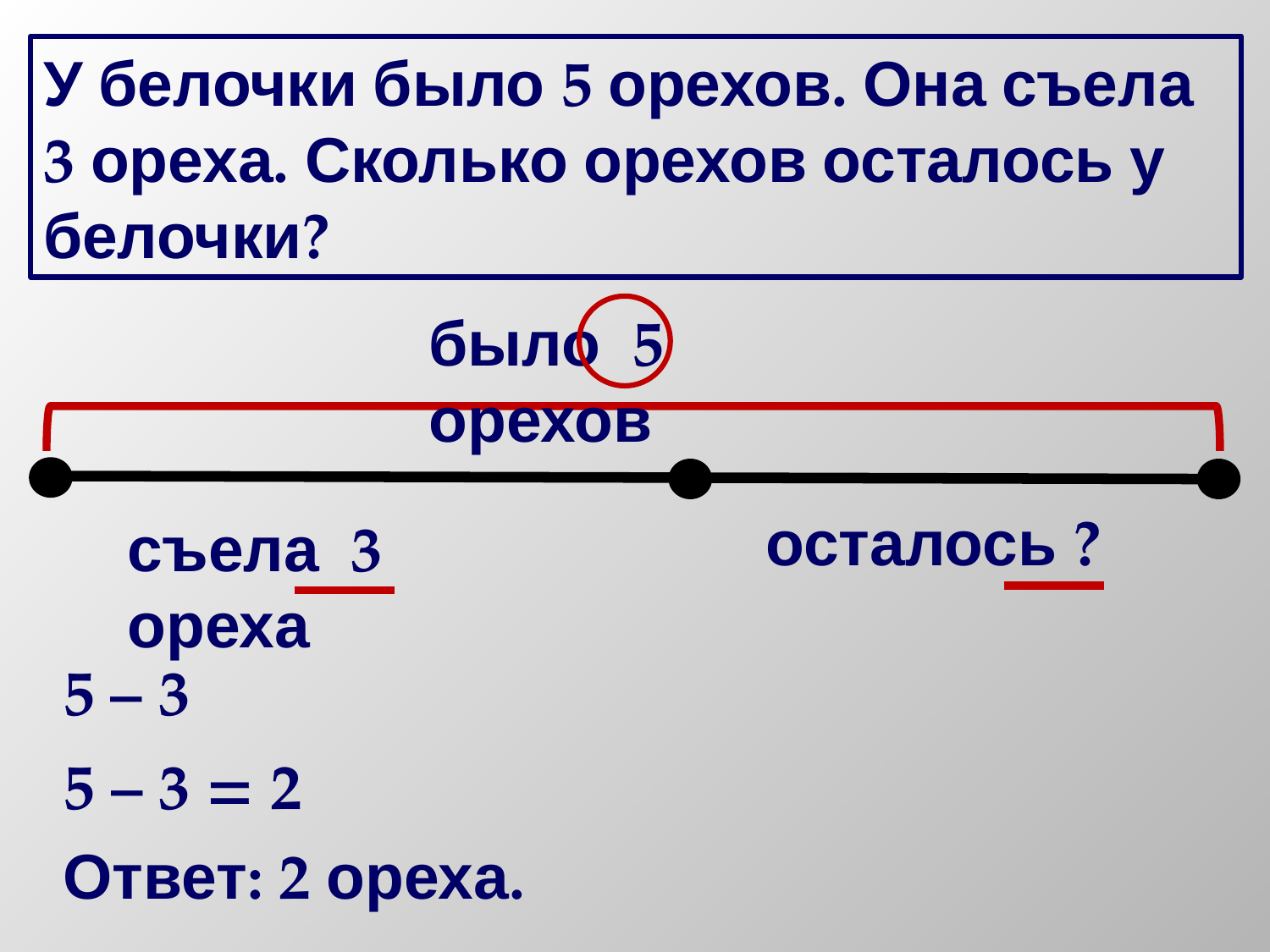

У белочки было 5 орехов. Она съела 3 ореха. Сколько орехов осталось у белочки?
было  5  орехов

осталось ?
съела  3  ореха
5 – 3
5 – 3 = 2
Ответ: 2 ореха.